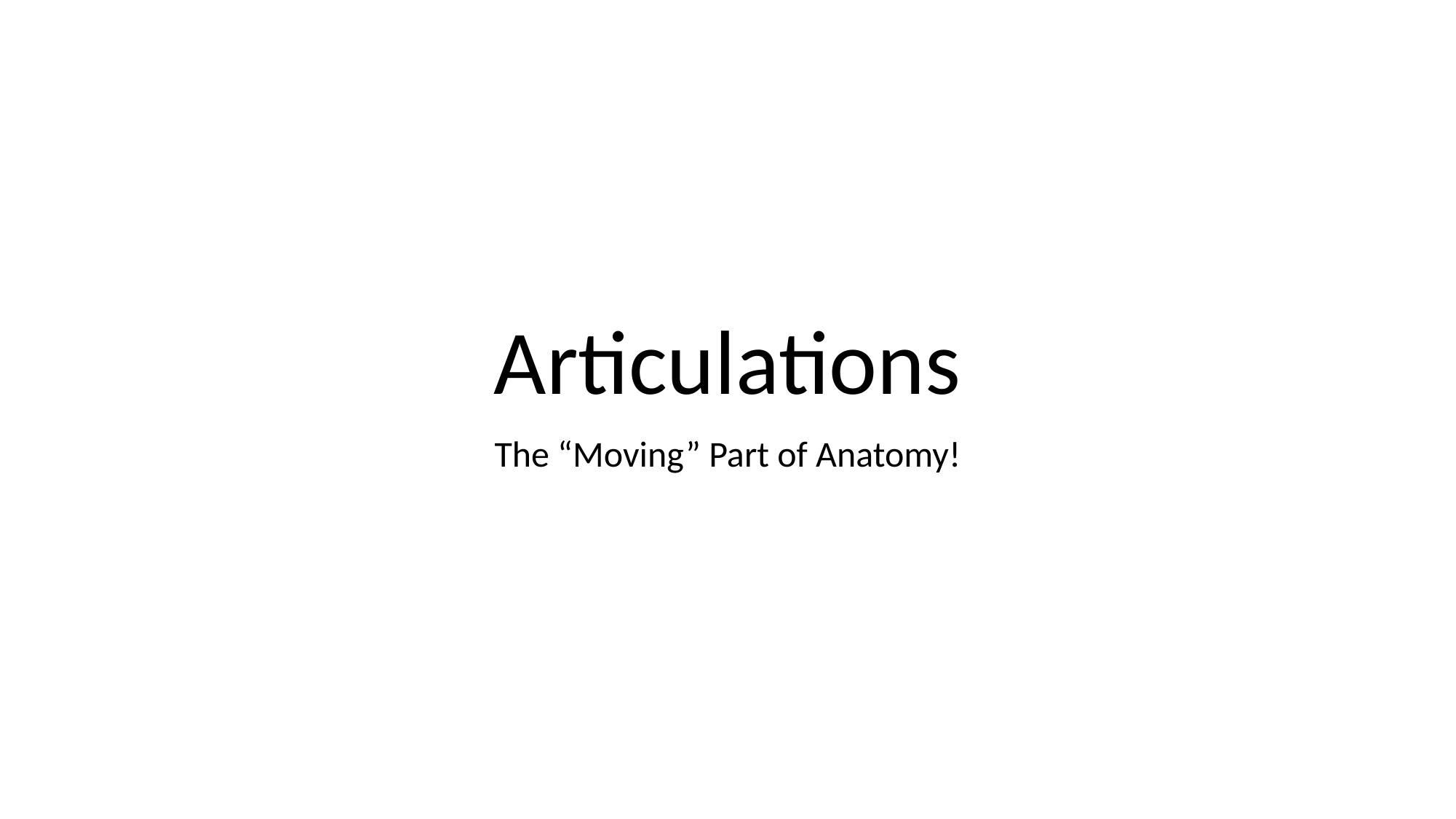

# Articulations
The “Moving” Part of Anatomy!